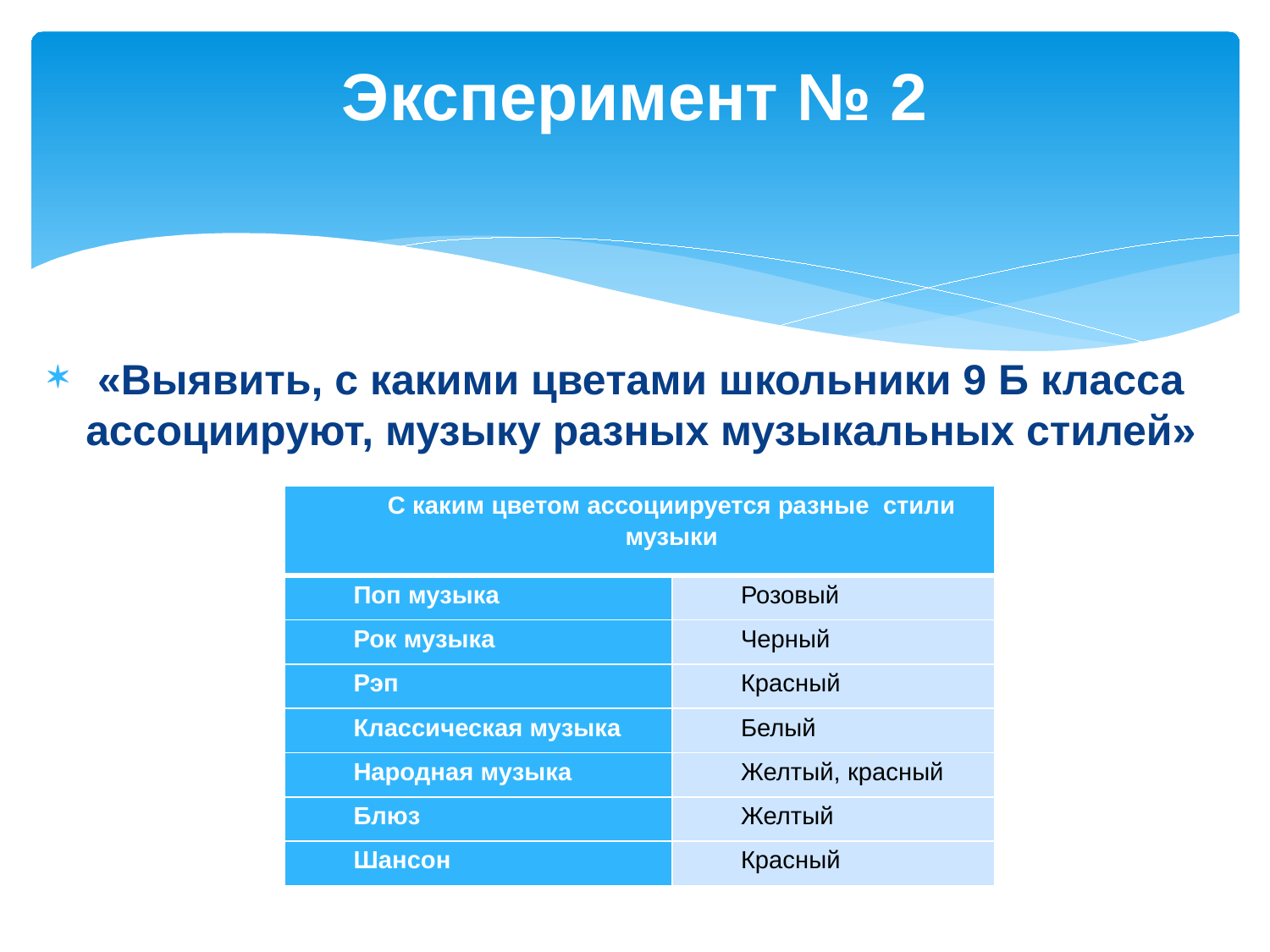

# Эксперимент № 2
 «Выявить, с какими цветами школьники 9 Б класса ассоциируют, музыку разных музыкальных стилей»

| С каким цветом ассоциируется разные стили музыки |  |
| --- | --- |
| Поп музыка | Розовый |
| Рок музыка | Черный |
| Рэп | Красный |
| Классическая музыка | Белый |
| Народная музыка | Желтый, красный |
| Блюз | Желтый |
| Шансон | Красный |